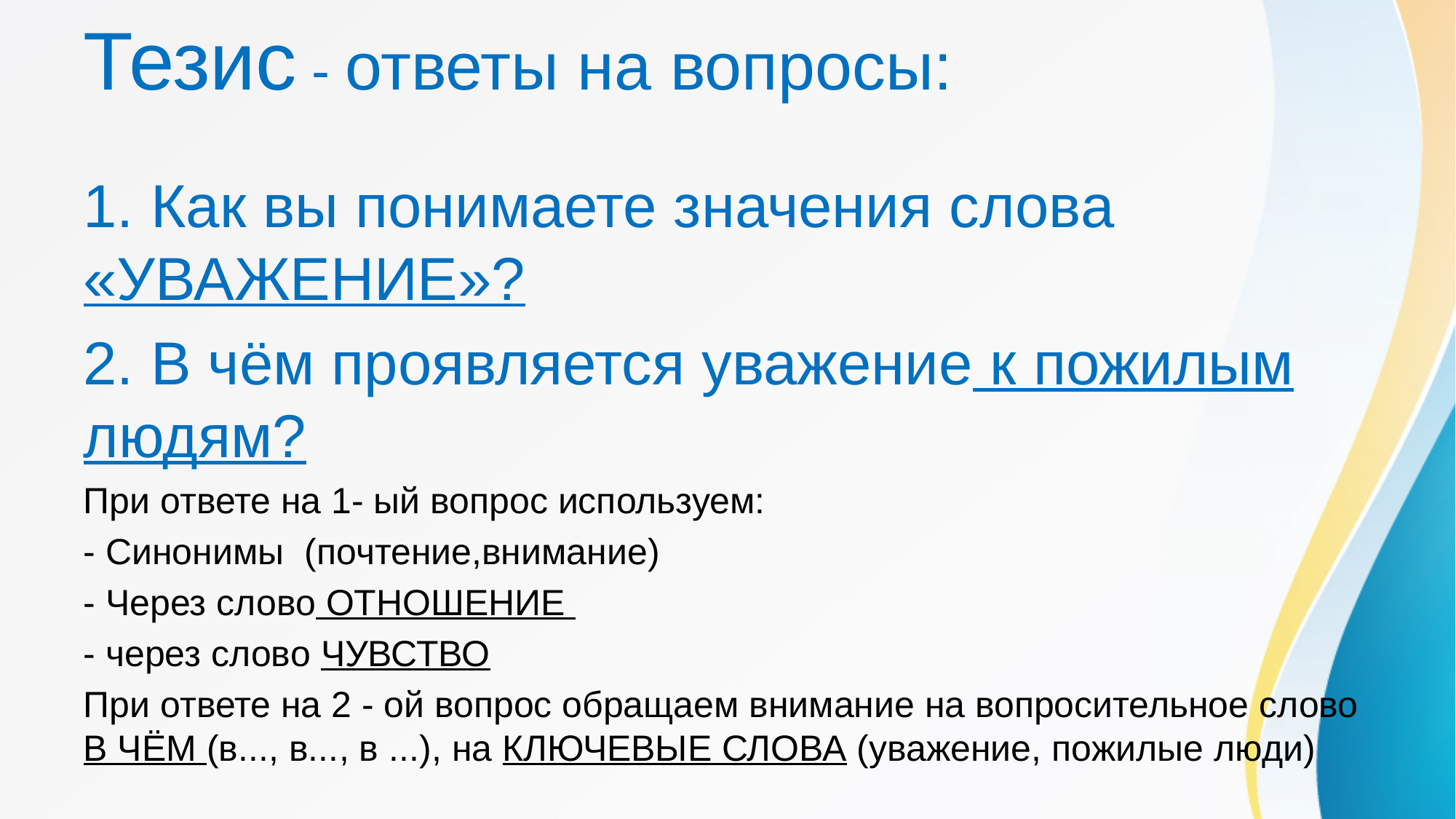

# Тезис - ответы на вопросы:
1. Как вы понимаете значения слова «УВАЖЕНИЕ»?
2. В чём проявляется уважение к пожилым людям?
При ответе на 1- ый вопрос используем:
- Синонимы  (почтение,внимание)
- Через слово ОТНОШЕНИЕ
- через слово ЧУВСТВО
При ответе на 2 - ой вопрос обращаем внимание на вопросительное слово В ЧЁМ (в..., в..., в ...), на КЛЮЧЕВЫЕ СЛОВА (уважение, пожилые люди)